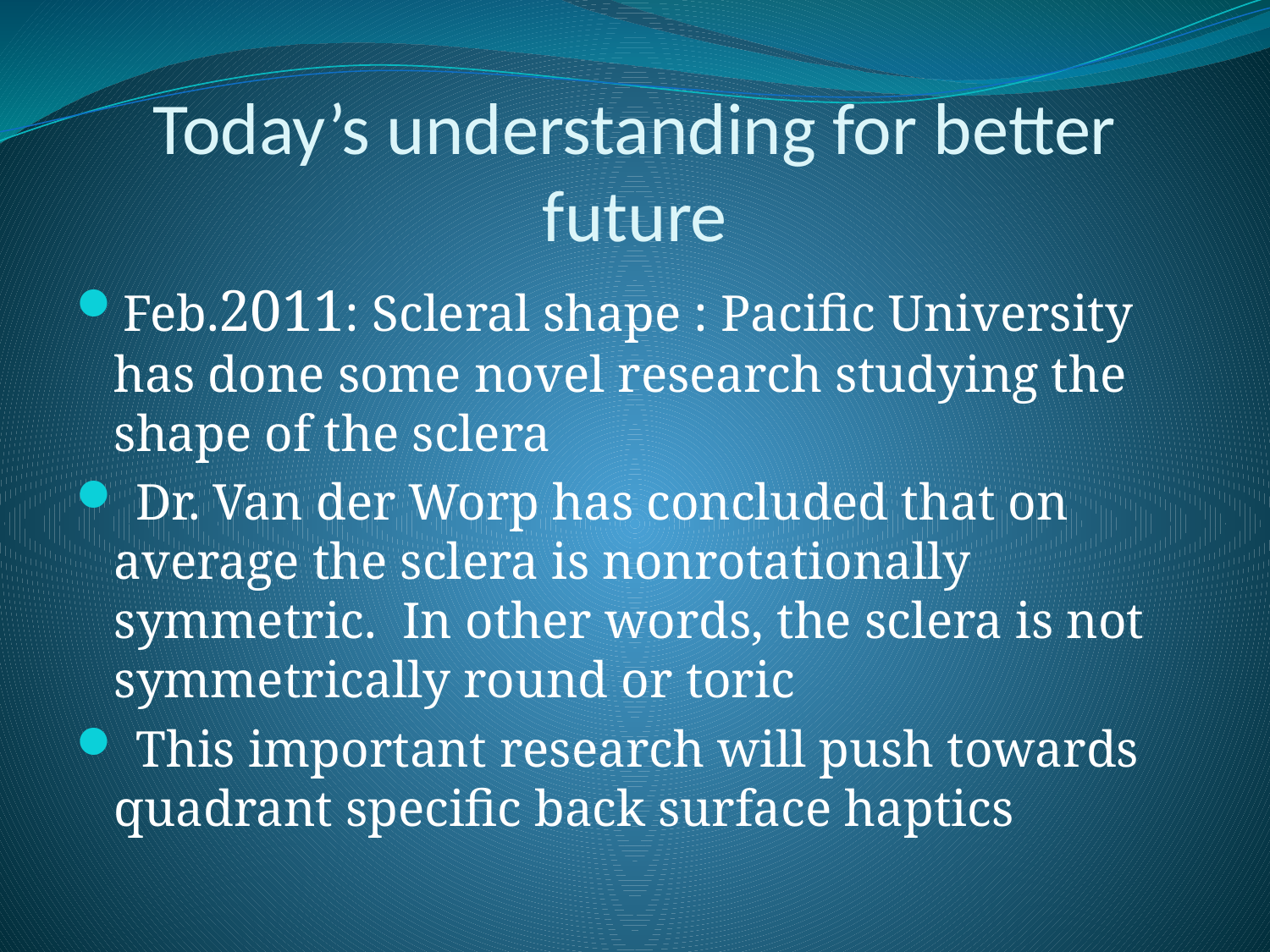

# Today’s understanding for better future
Feb.2011: Scleral shape : Pacific University has done some novel research studying the shape of the sclera
 Dr. Van der Worp has concluded that on average the sclera is nonrotationally symmetric.  In other words, the sclera is not symmetrically round or toric
 This important research will push towards quadrant specific back surface haptics